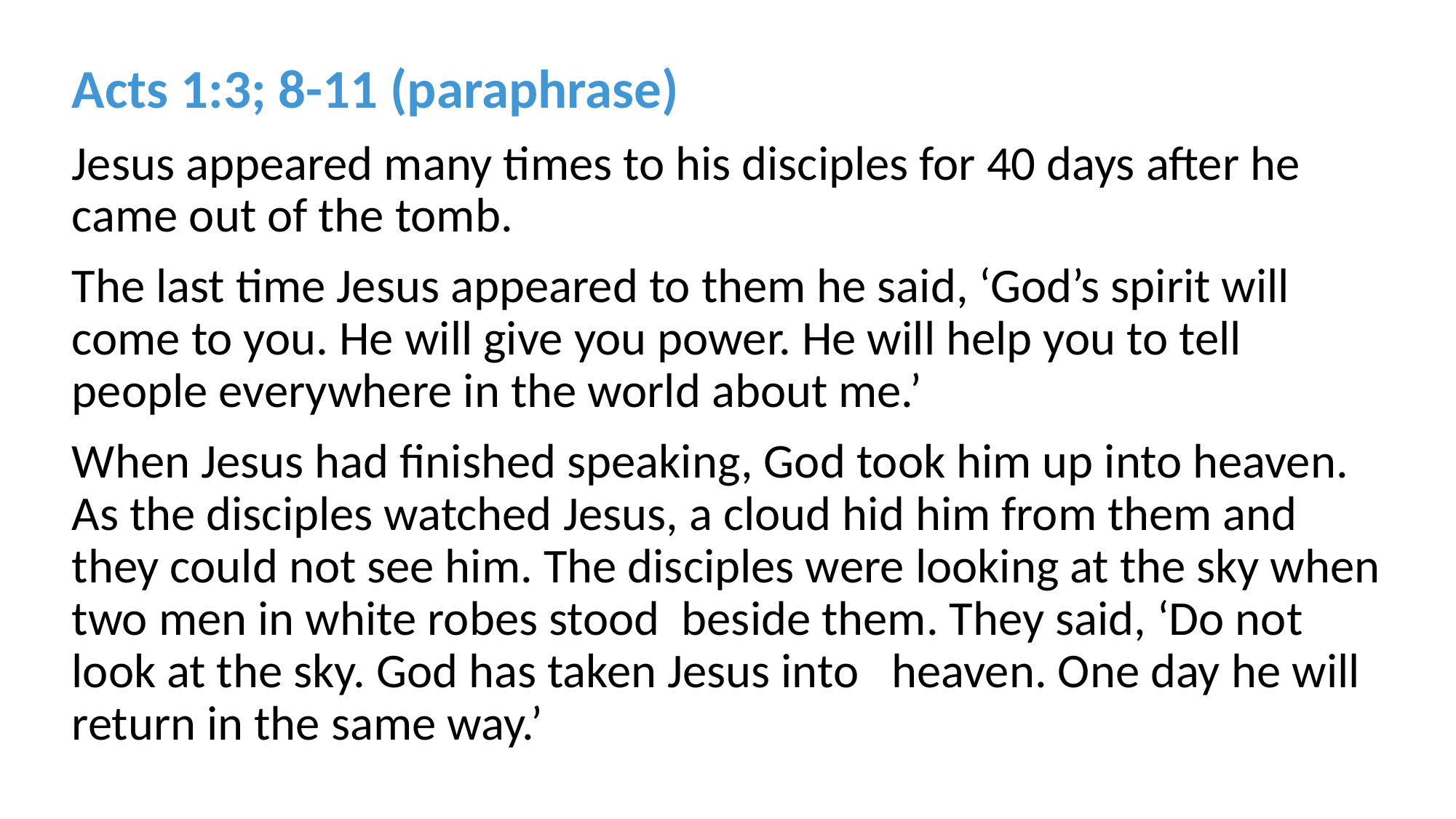

Acts 1:3; 8-11 (paraphrase)
Jesus appeared many times to his disciples for 40 days after he came out of the tomb.
The last time Jesus appeared to them he said, ‘God’s spirit will come to you. He will give you power. He will help you to tell people everywhere in the world about me.’
When Jesus had finished speaking, God took him up into heaven. As the disciples watched Jesus, a cloud hid him from them and they could not see him. The disciples were looking at the sky when two men in white robes stood  beside them. They said, ‘Do not look at the sky. God has taken Jesus into   heaven. One day he will return in the same way.’